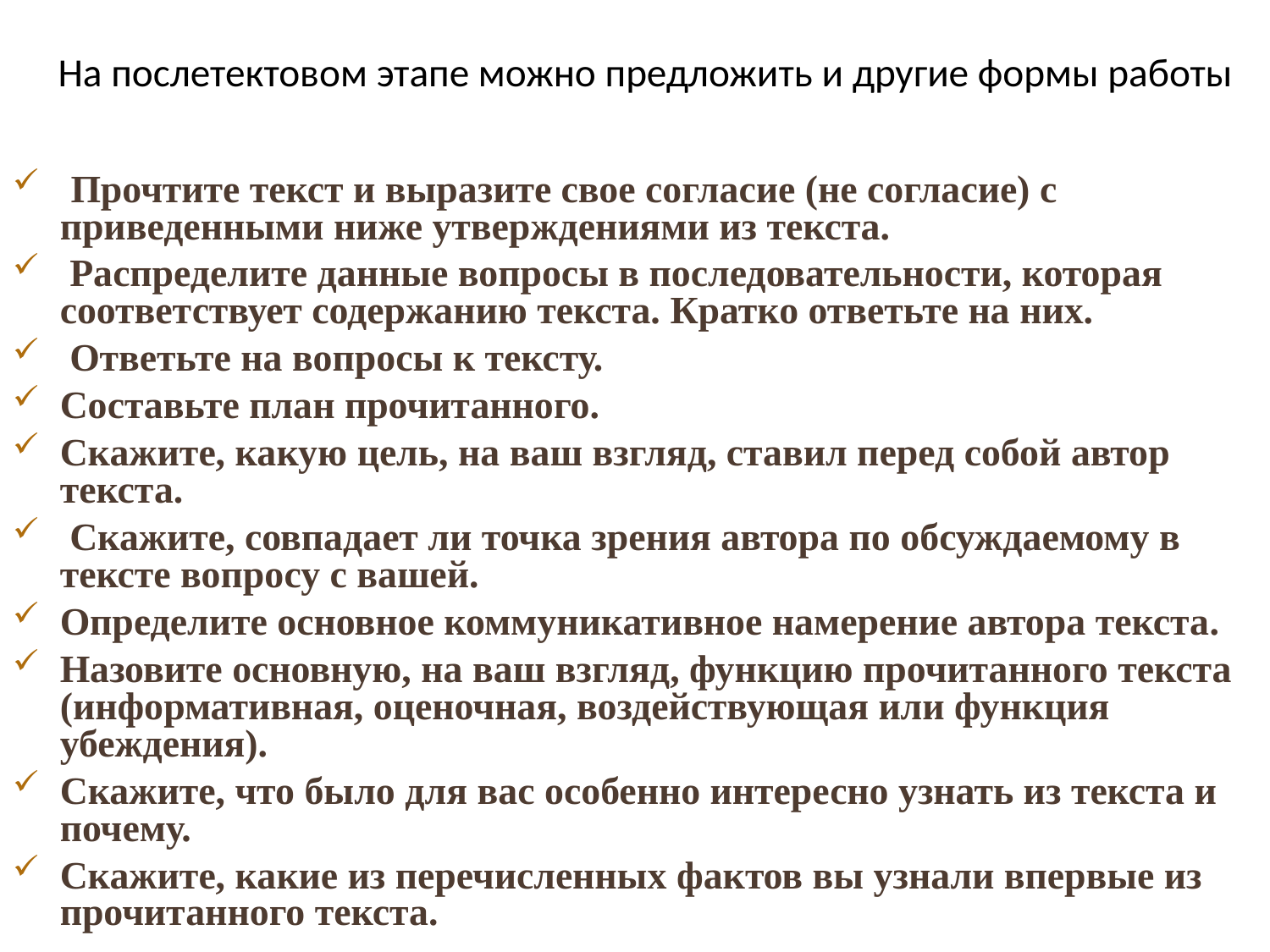

# На послетектовом этапе можно предложить и другие формы работы
 Прочтите текст и выразите свое согласие (не согласие) с приведенными ниже утверждениями из текста.
 Распределите данные вопросы в последовательности, которая соответствует содержанию текста. Кратко ответьте на них.
 Ответьте на вопросы к тексту.
Составьте план прочитанного.
Скажите, какую цель, на ваш взгляд, ставил перед собой автор текста.
 Скажите, совпадает ли точка зрения автора по обсуждаемому в тексте вопросу с вашей.
Определите основное коммуникативное намерение автора текста.
Назовите основную, на ваш взгляд, функцию прочитанного текста (информативная, оценочная, воздействующая или функция убеждения).
Cкажите, что было для вас особенно интересно узнать из текста и почему.
Скажите, какие из перечисленных фактов вы узнали впервые из прочитанного текста.